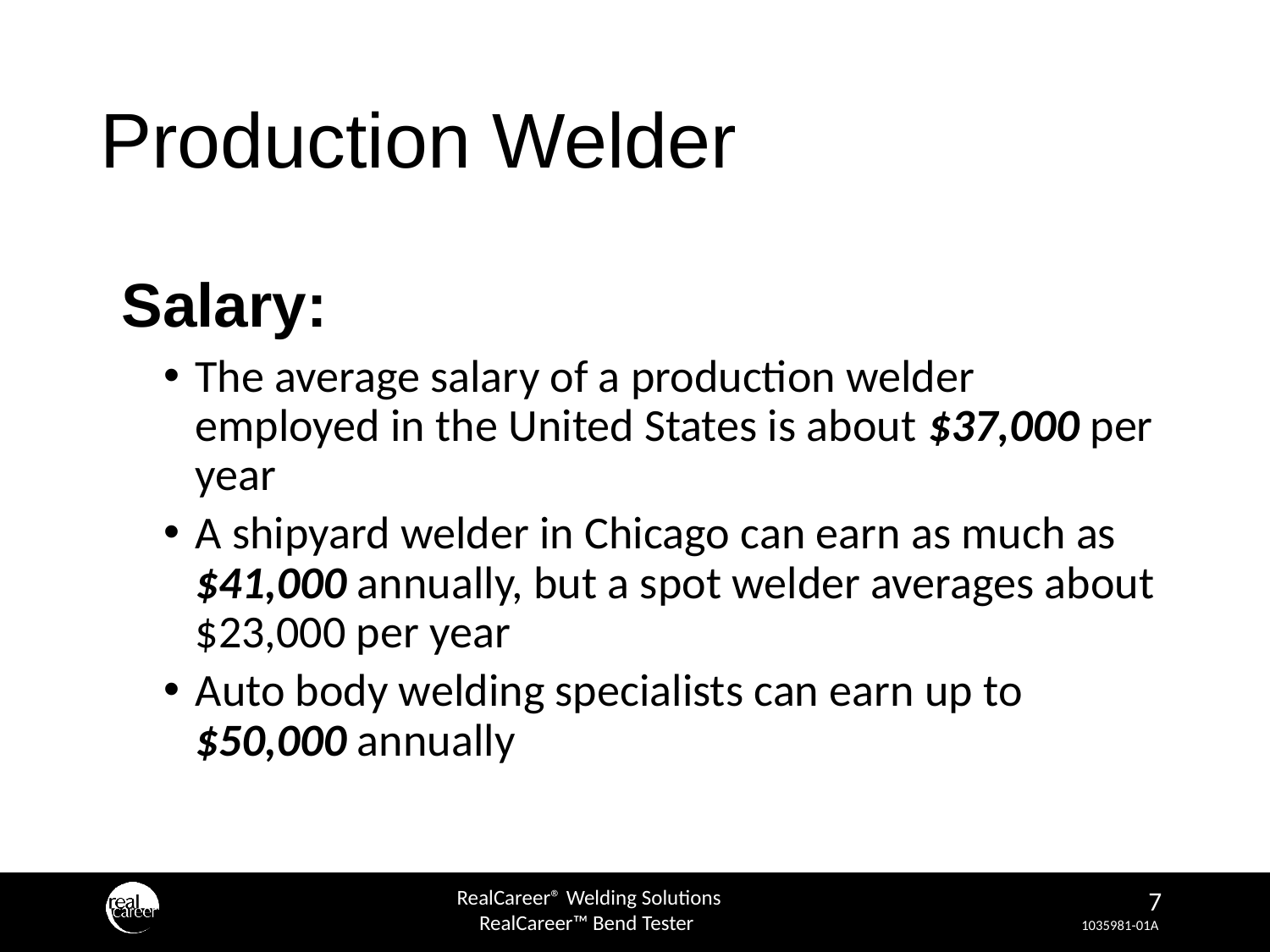

# Production Welder
 Salary:
The average salary of a production welder employed in the United States is about $37,000 per year
A shipyard welder in Chicago can earn as much as $41,000 annually, but a spot welder averages about $23,000 per year
Auto body welding specialists can earn up to $50,000 annually